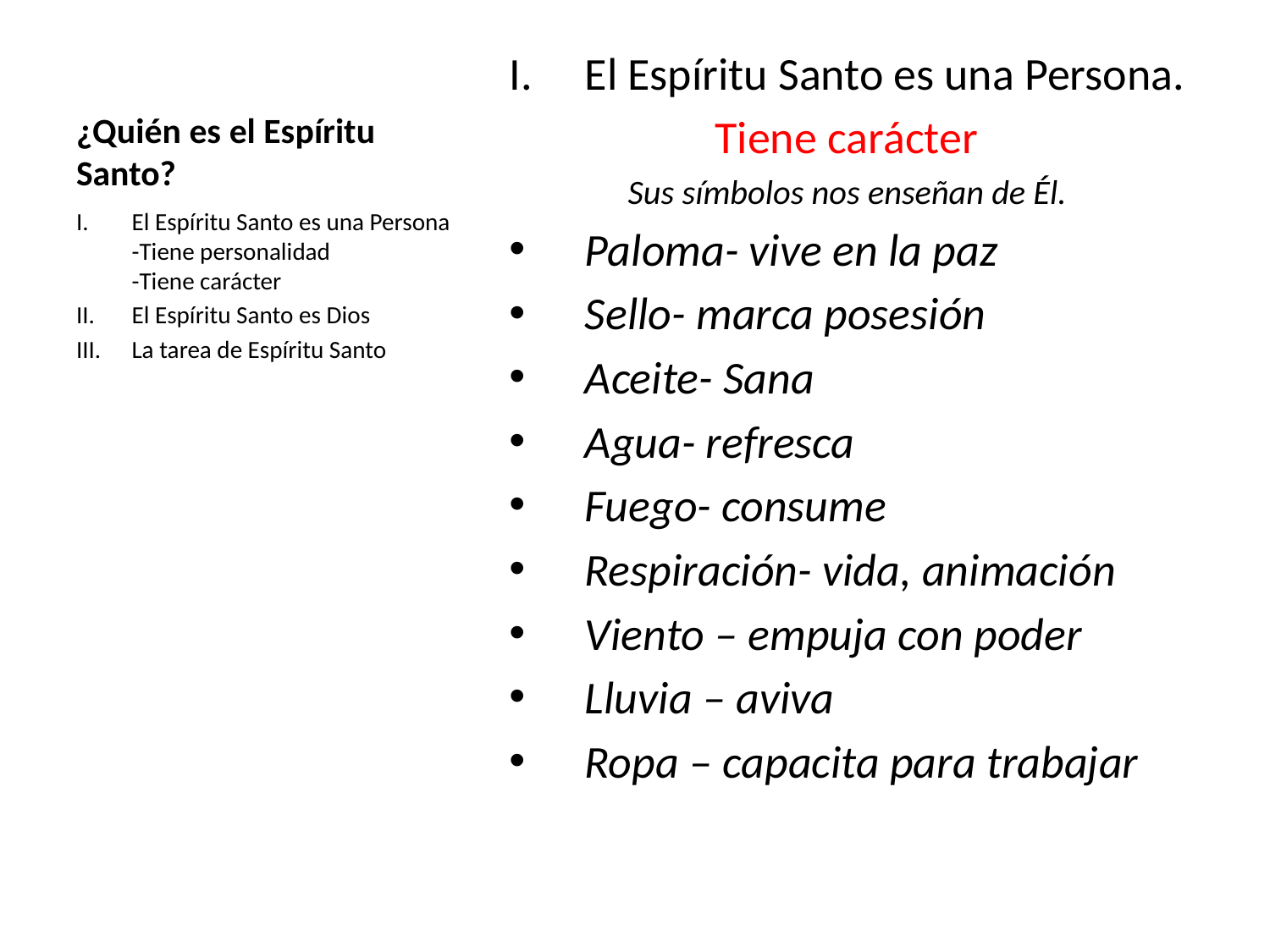

# ¿Quién es el Espíritu Santo?
El Espíritu Santo es una Persona.
Tiene carácter
Sus símbolos nos enseñan de Él.
Paloma- vive en la paz
Sello- marca posesión
Aceite- Sana
Agua- refresca
Fuego- consume
Respiración- vida, animación
Viento – empuja con poder
Lluvia – aviva
Ropa – capacita para trabajar

El Espíritu Santo es una Persona
-Tiene personalidad
-Tiene carácter
El Espíritu Santo es Dios
La tarea de Espíritu Santo